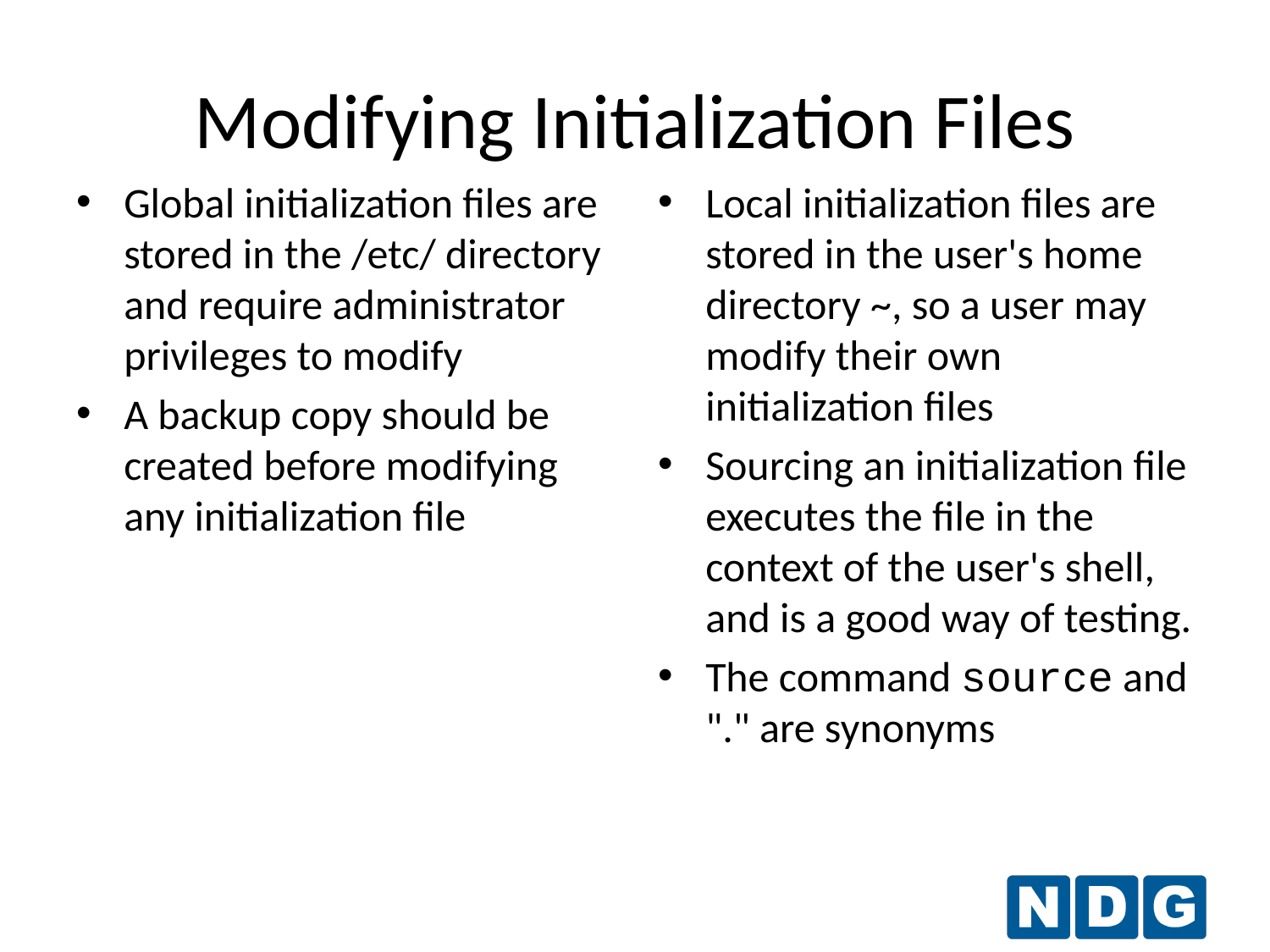

# Modifying Initialization Files
Global initialization files are stored in the /etc/ directory and require administrator privileges to modify
A backup copy should be created before modifying any initialization file
Local initialization files are stored in the user's home directory ~, so a user may modify their own initialization files
Sourcing an initialization file executes the file in the context of the user's shell, and is a good way of testing.
The command source and "." are synonyms